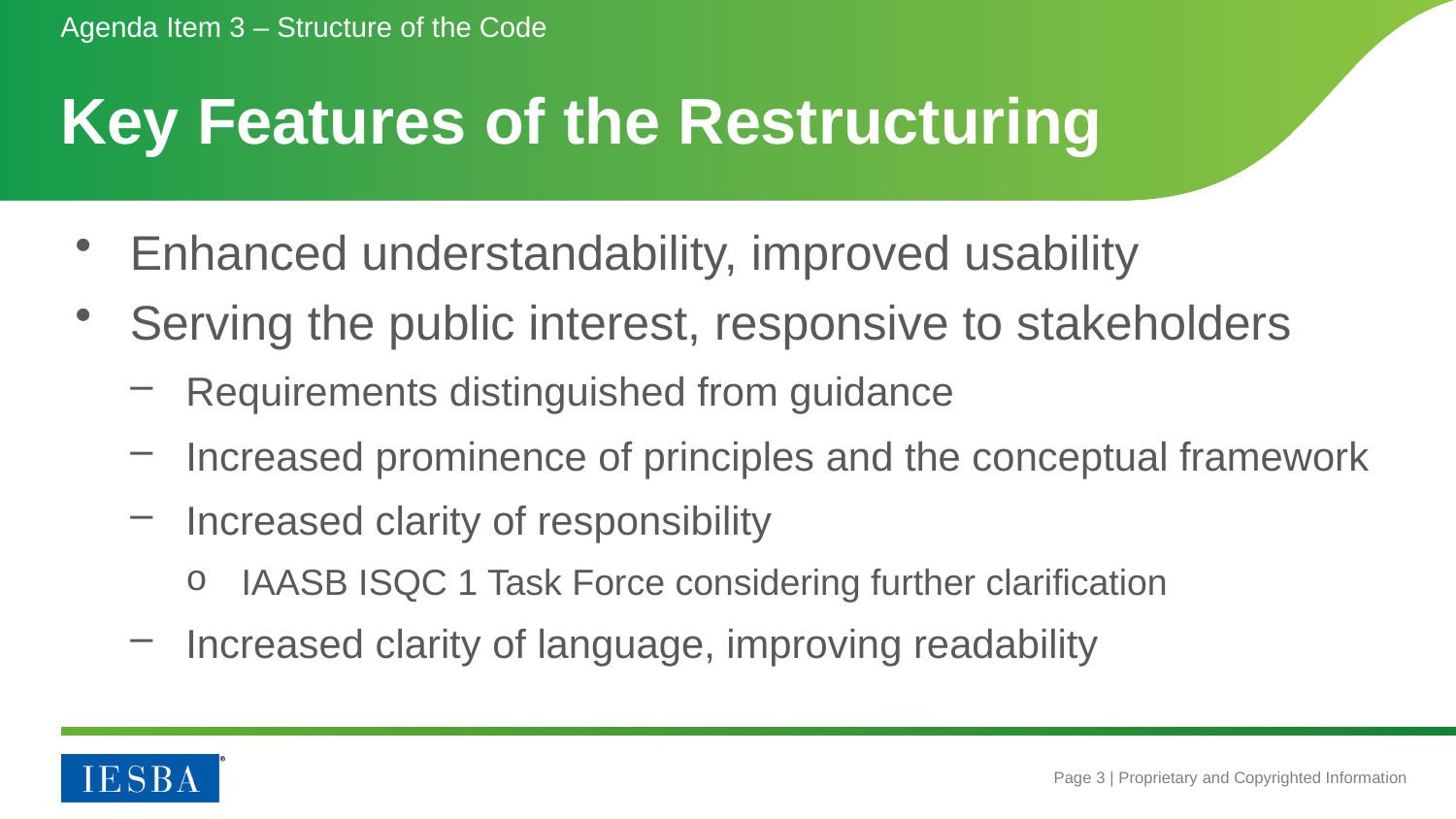

Agenda Item 3 – Structure of the Code
# Key Features of the Restructuring
Enhanced understandability, improved usability
Serving the public interest, responsive to stakeholders
Requirements distinguished from guidance
Increased prominence of principles and the conceptual framework
Increased clarity of responsibility
IAASB ISQC 1 Task Force considering further clarification
Increased clarity of language, improving readability